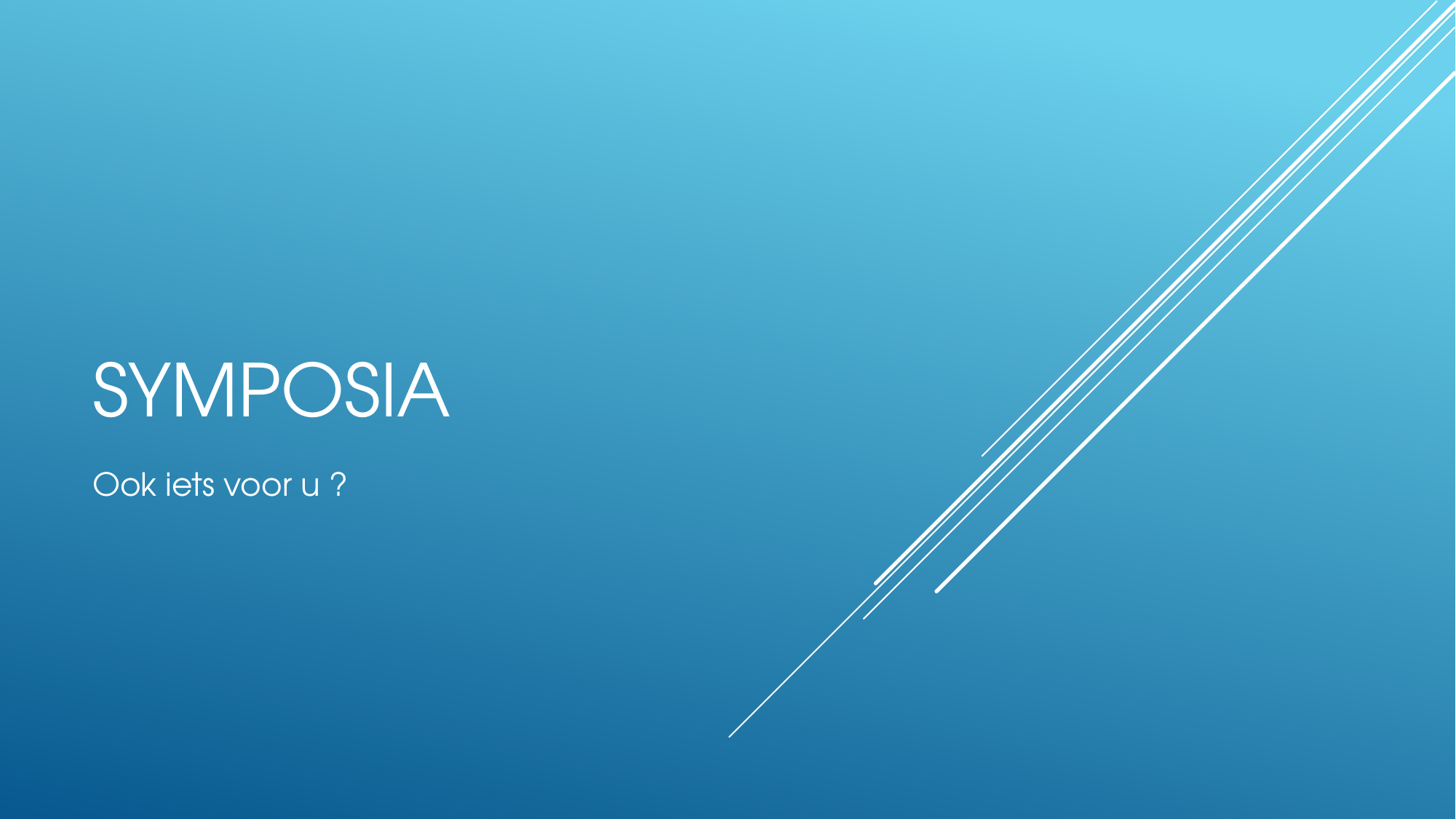

# Symposia
Ook iets voor u ?